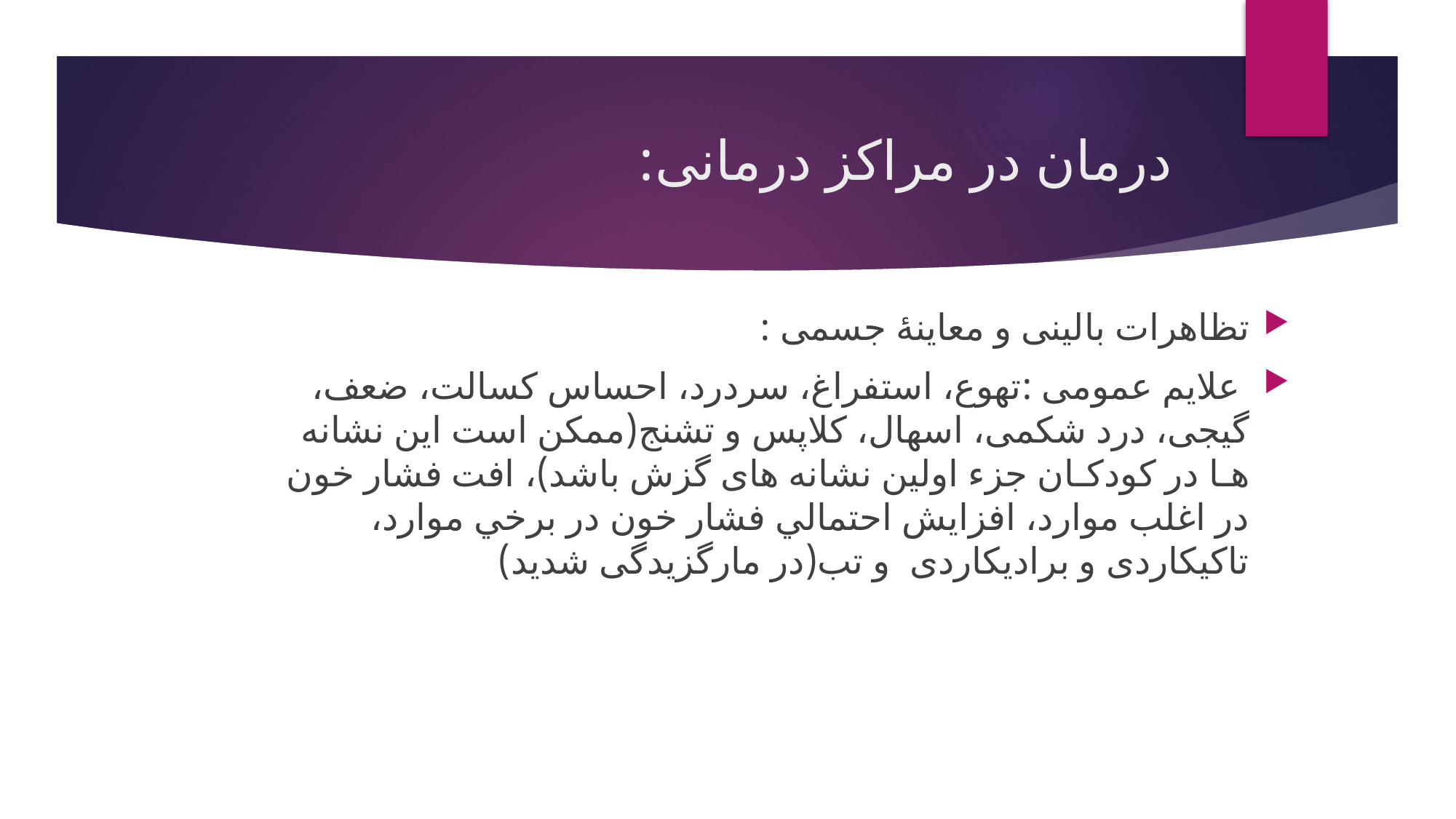

# درمان در مراکز درمانی:
تظاهرات بالینی و معاینۀ جسمی :
 علایم عمومی :تهوع، استفراغ، سردرد، احساس کسالت، ضعف، گیجی، درد شکمی، اسهال، کلاپس و تشنج(ممکن است این نشانه هـا در کودکـان جزء اولین نشانه های گزش باشد)، افت فشار خون در اغلب موارد، افزایش احتمالي فشار خون در برخي موارد، تاکیکاردی و برادیکاردی  و تب(در مارگزیدگی شدید)